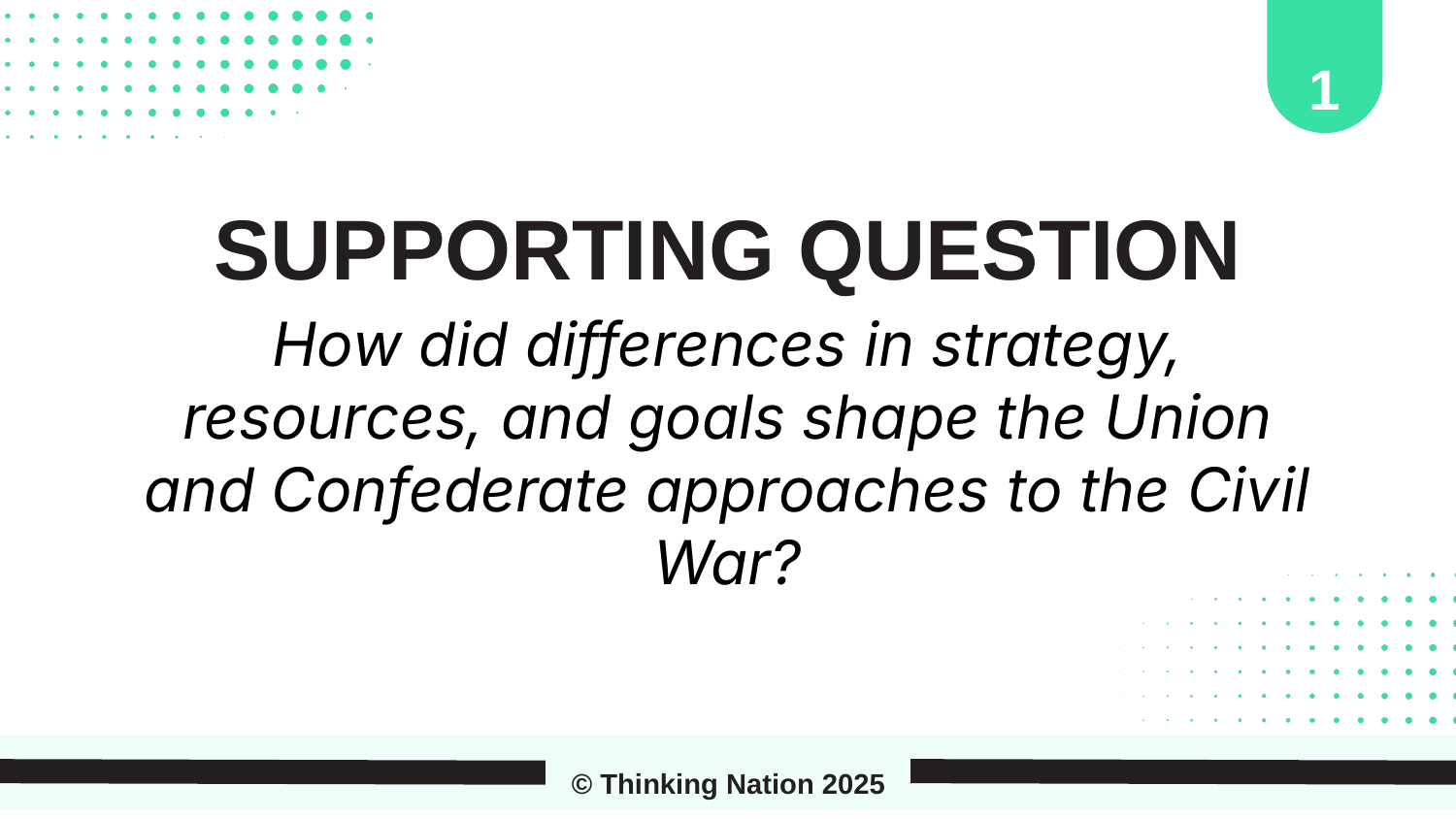

1
SUPPORTING QUESTION
How did differences in strategy, resources, and goals shape the Union and Confederate approaches to the Civil War?

© Thinking Nation 2025